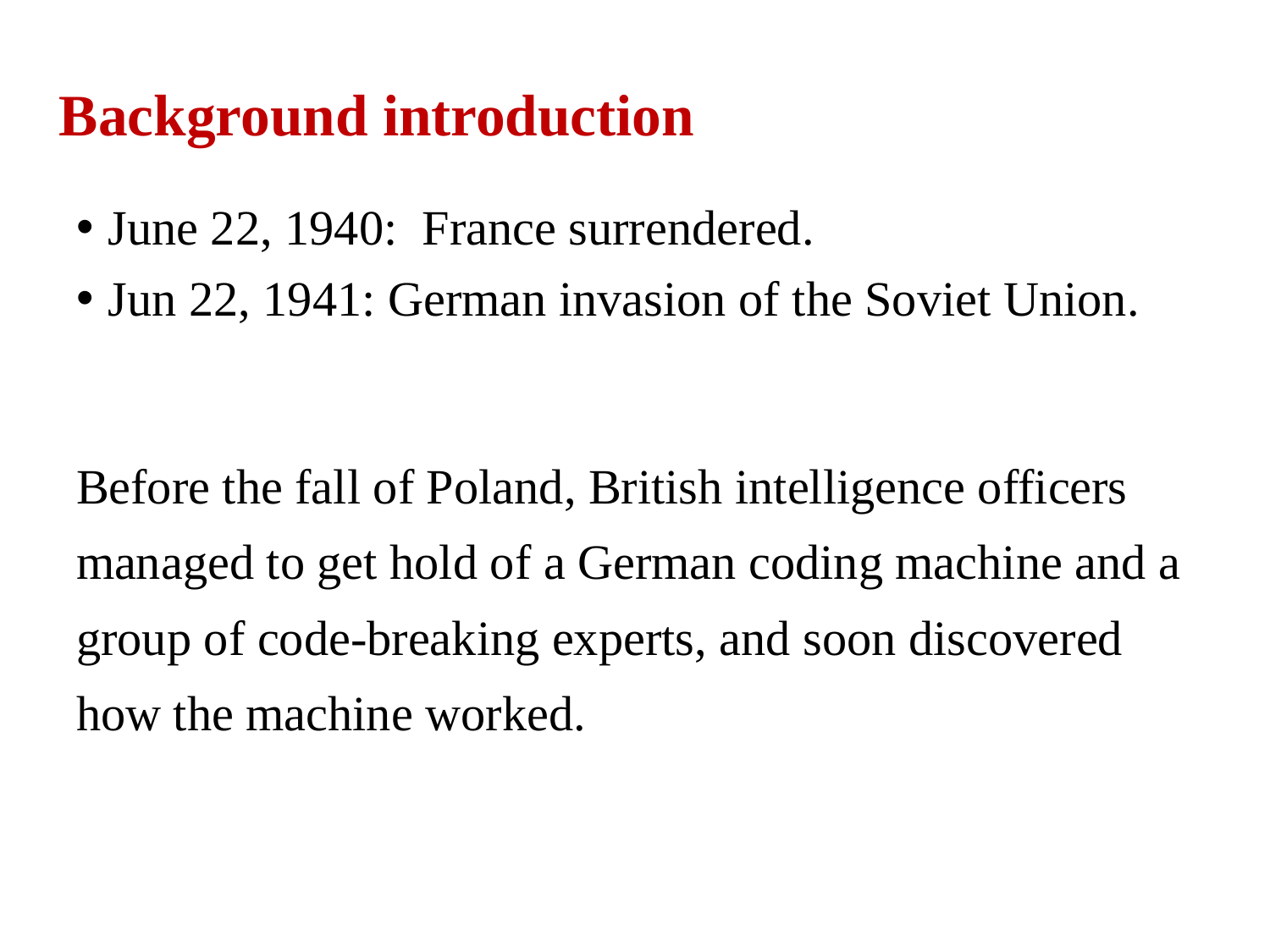

Background introduction
June 22, 1940:  France surrendered.
Jun 22, 1941: German invasion of the Soviet Union.

Before the fall of Poland, British intelligence officers managed to get hold of a German coding machine and a group of code-breaking experts, and soon discovered how the machine worked.